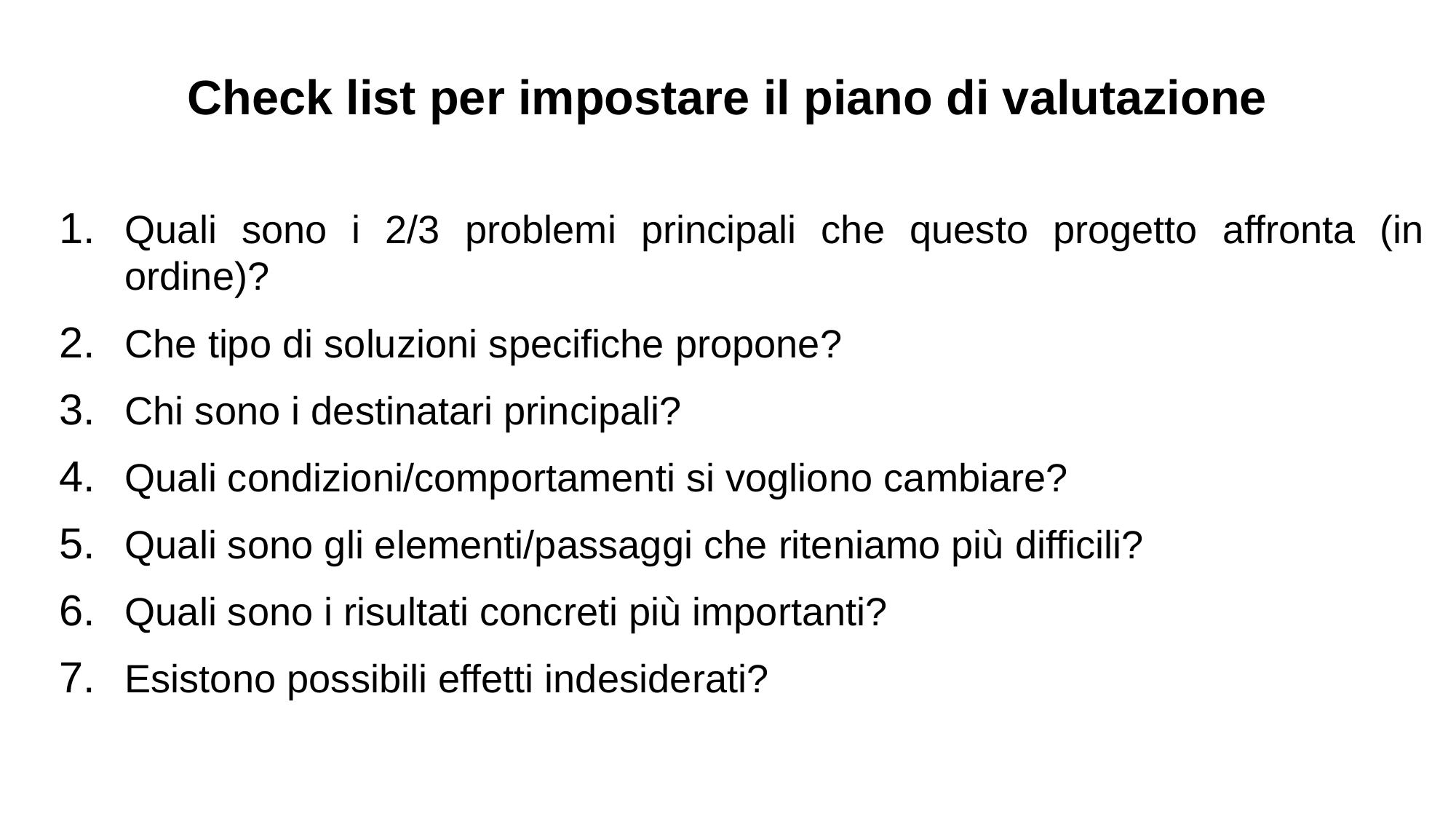

Check list per impostare il piano di valutazione
Quali sono i 2/3 problemi principali che questo progetto affronta (in ordine)?
Che tipo di soluzioni specifiche propone?
Chi sono i destinatari principali?
Quali condizioni/comportamenti si vogliono cambiare?
Quali sono gli elementi/passaggi che riteniamo più difficili?
Quali sono i risultati concreti più importanti?
Esistono possibili effetti indesiderati?